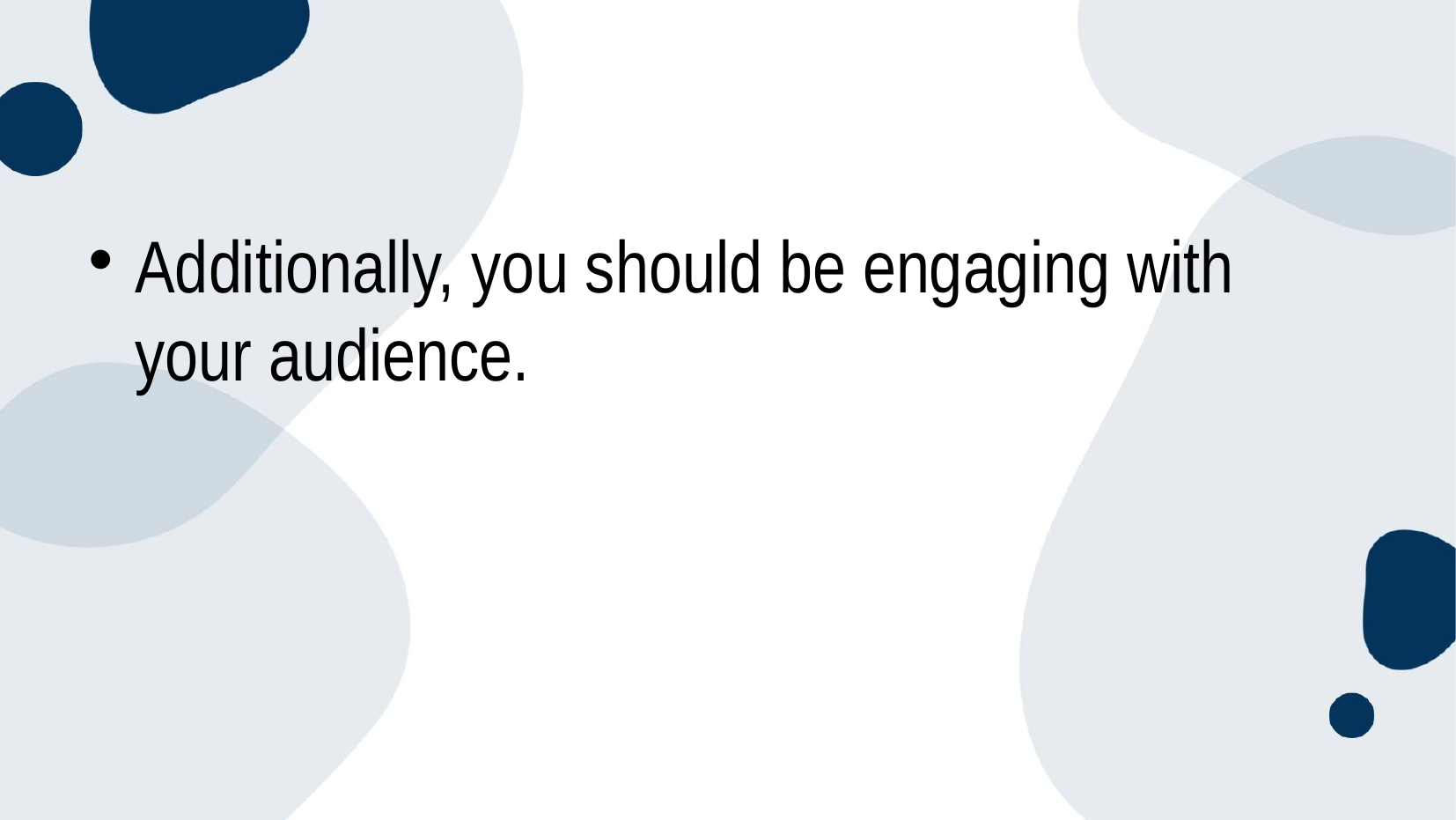

Additionally, you should be engaging with    your audience.